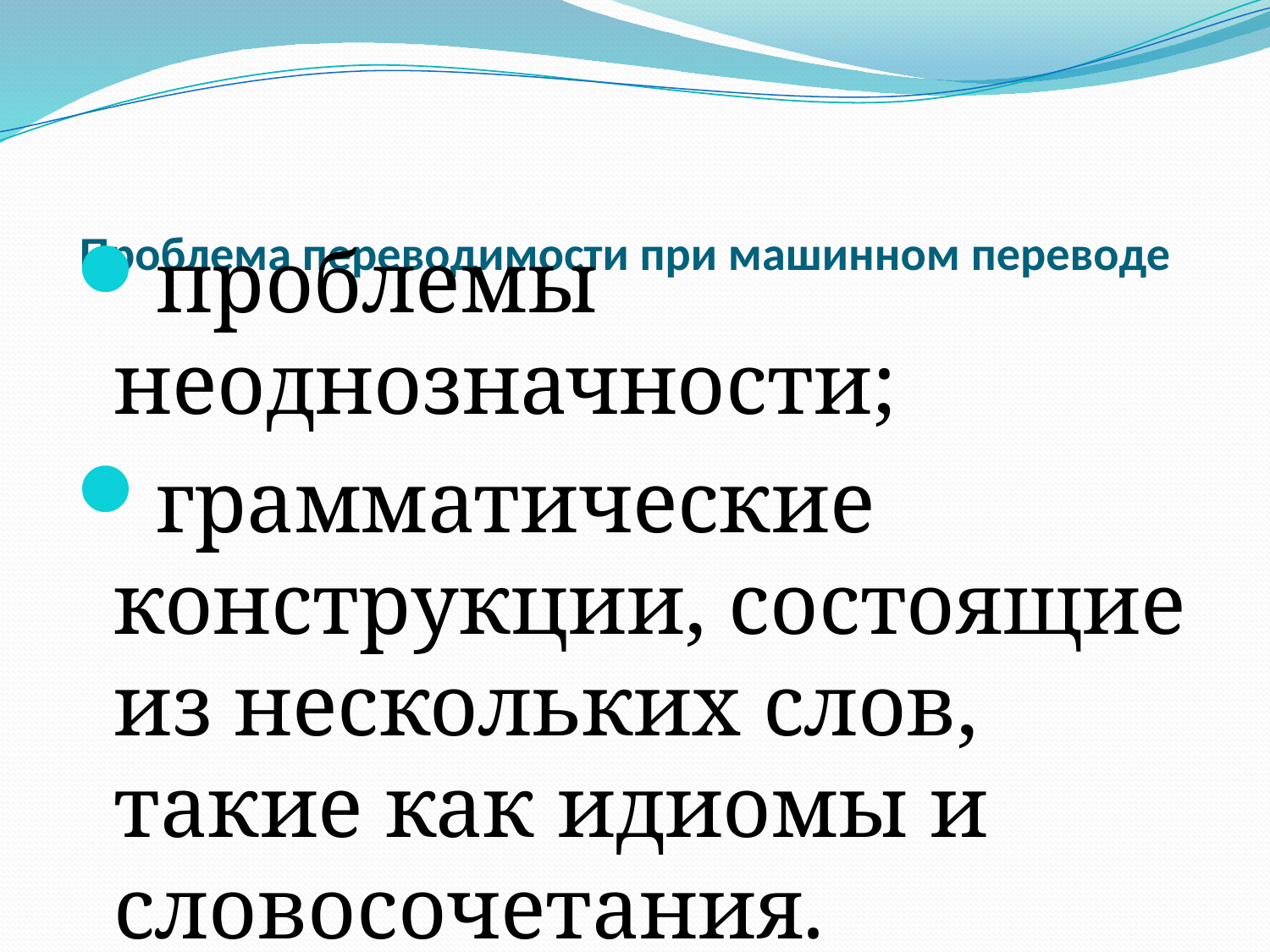

# Проблема переводимости при машинном переводе
проблемы неоднозначности;
грамматические конструкции, состоящие из нескольких слов, такие как идиомы и словосочетания.